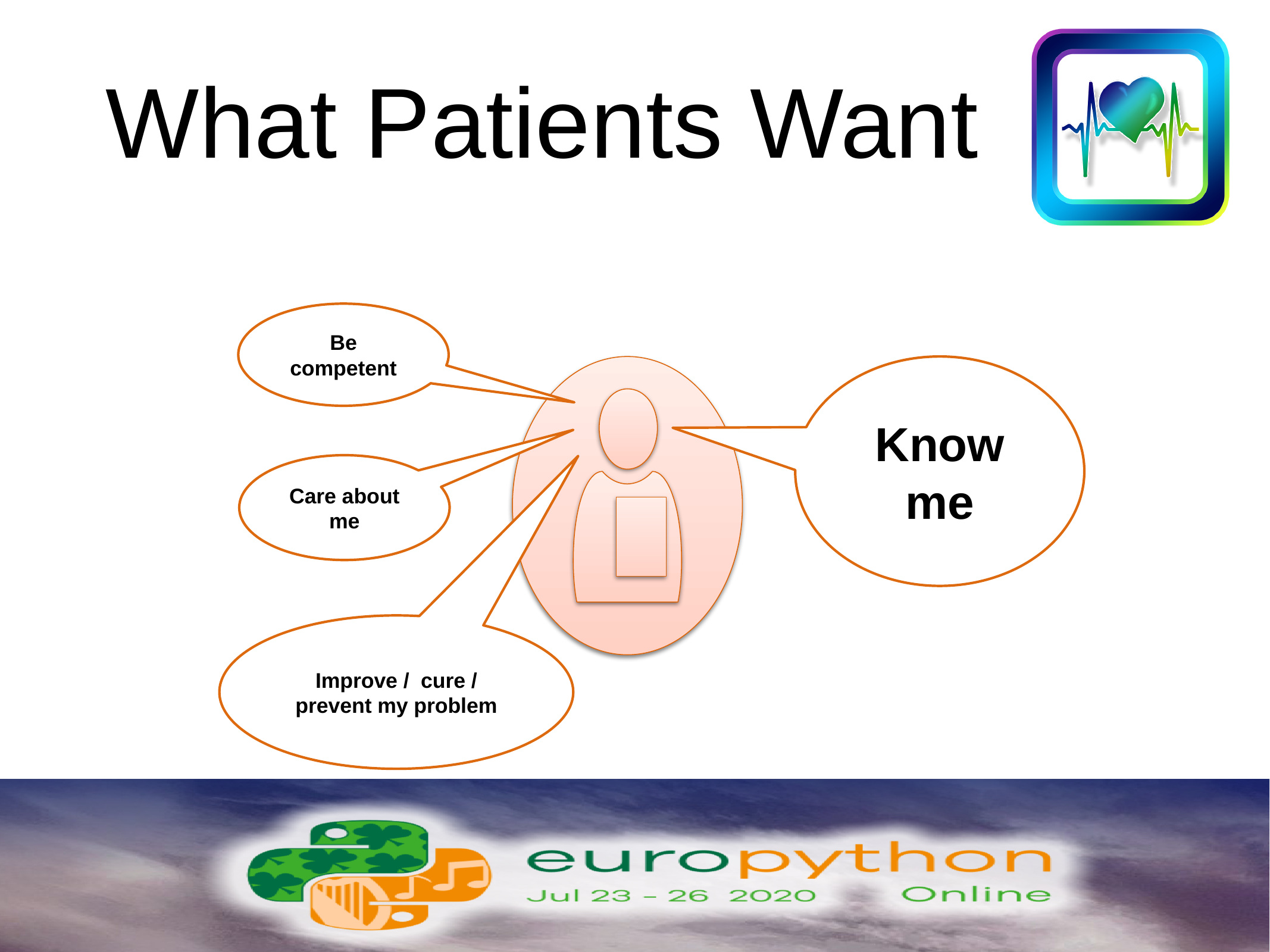

# What Patients Want

Be competent

Know me
Care about me
Improve /  cure / prevent my problem